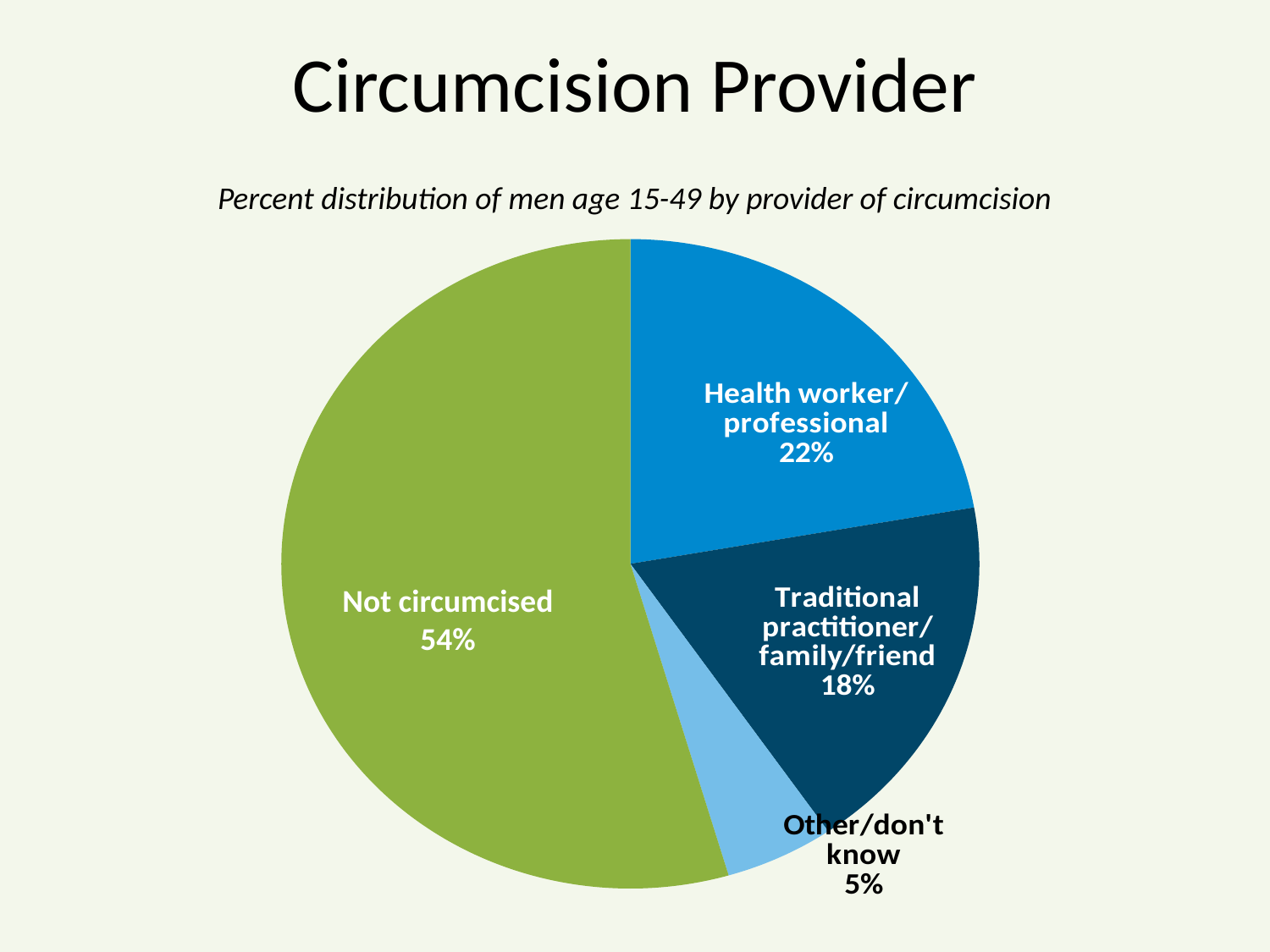

# Circumcision Provider
Percent distribution of men age 15-49 by provider of circumcision

### Chart

| Category | Series 1 |
|---|---|
| Health worker/ professional | 22.0 |
| Traditional practitioner/ family/friend | 18.0 |
| Other/don't know | 5.0 |
| Not circumcised | 54.0 |
Not circumcised
54%